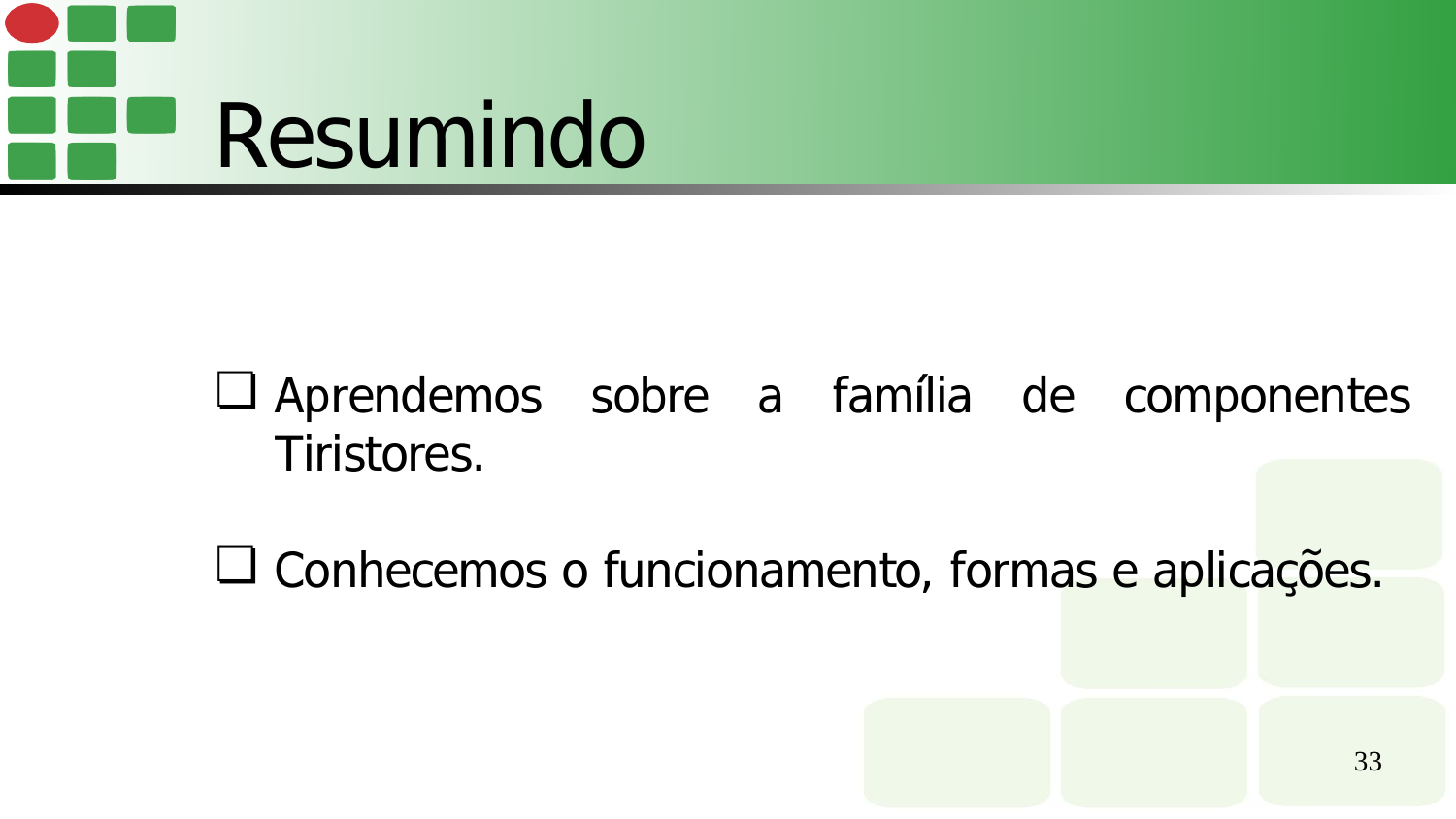

Resumindo

Aprendemos sobre a família de componentes Tiristores.

Conhecemos o funcionamento, formas e aplicações.

33